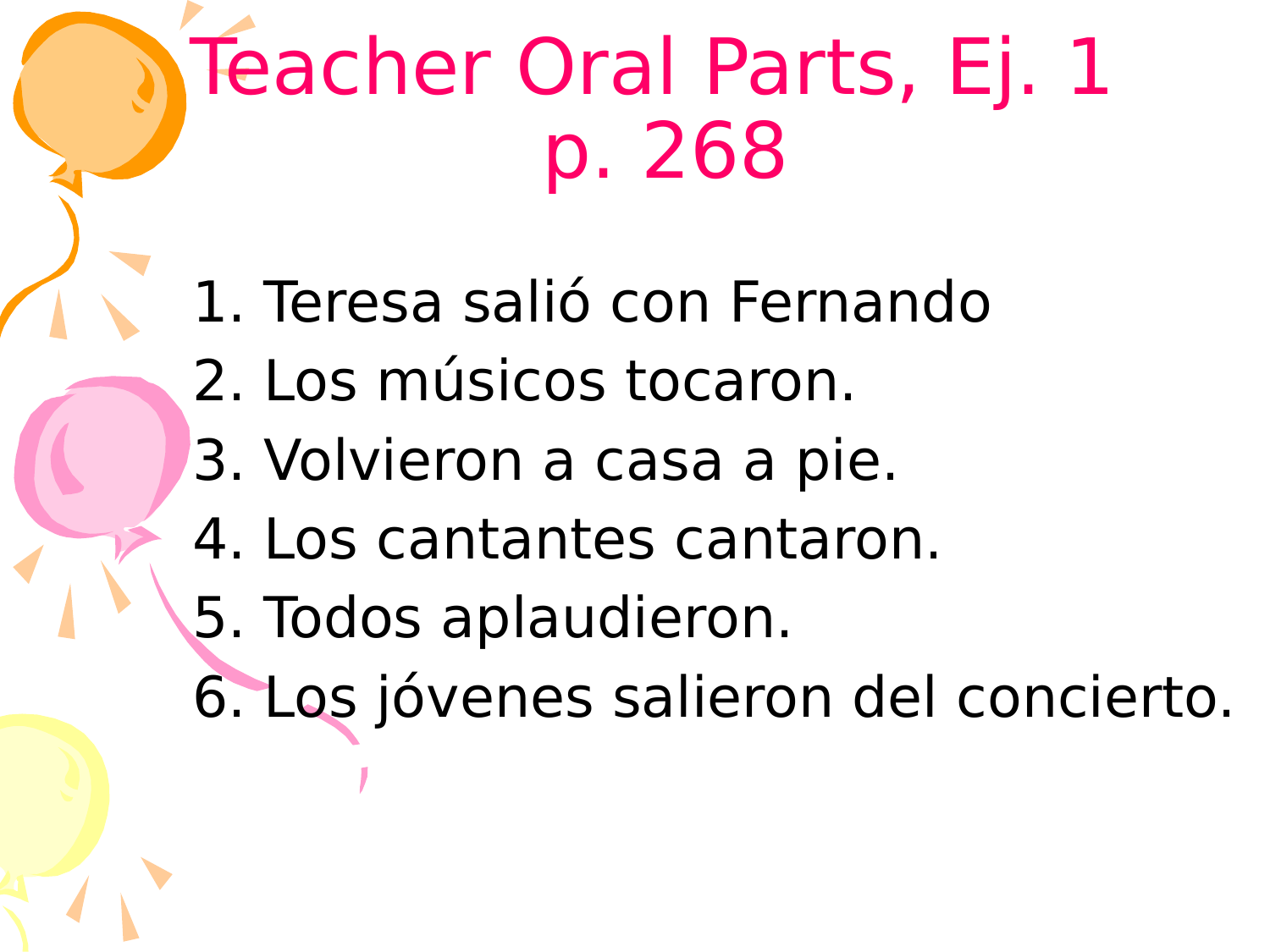

# Teacher Oral Parts, Ej. 1 p. 268
Teresa salió con Fernando
Los músicos tocaron.
Volvieron a casa a pie.
Los cantantes cantaron.
Todos aplaudieron.
Los jóvenes salieron del concierto.